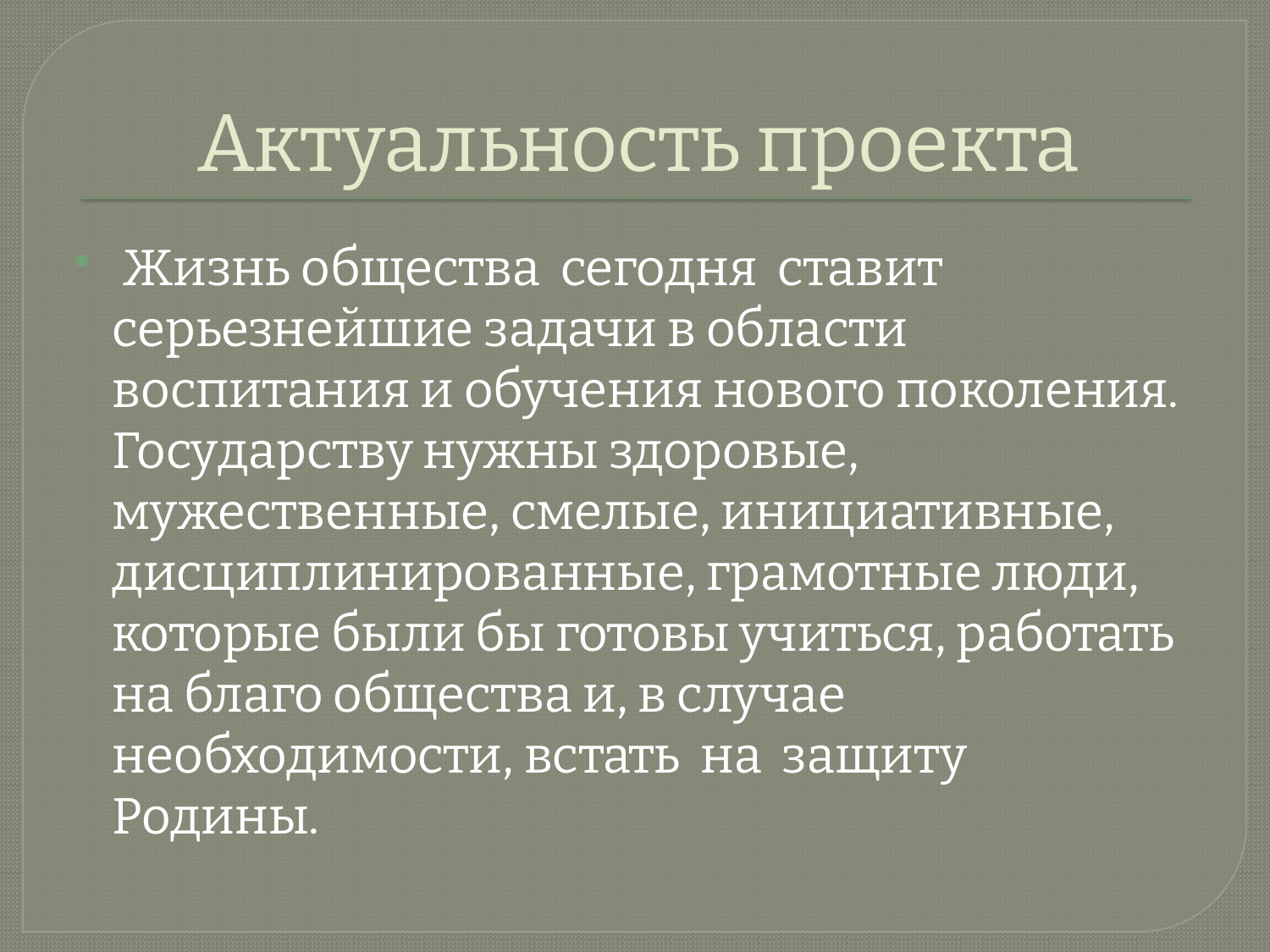

# Актуальность проекта
 Жизнь общества  сегодня  ставит серьезнейшие задачи в области воспитания и обучения нового поколения. Государству нужны здоровые, мужественные, смелые, инициативные, дисциплинированные, грамотные люди, которые были бы готовы учиться, работать на благо общества и, в случае необходимости, встать  на  защиту  Родины.